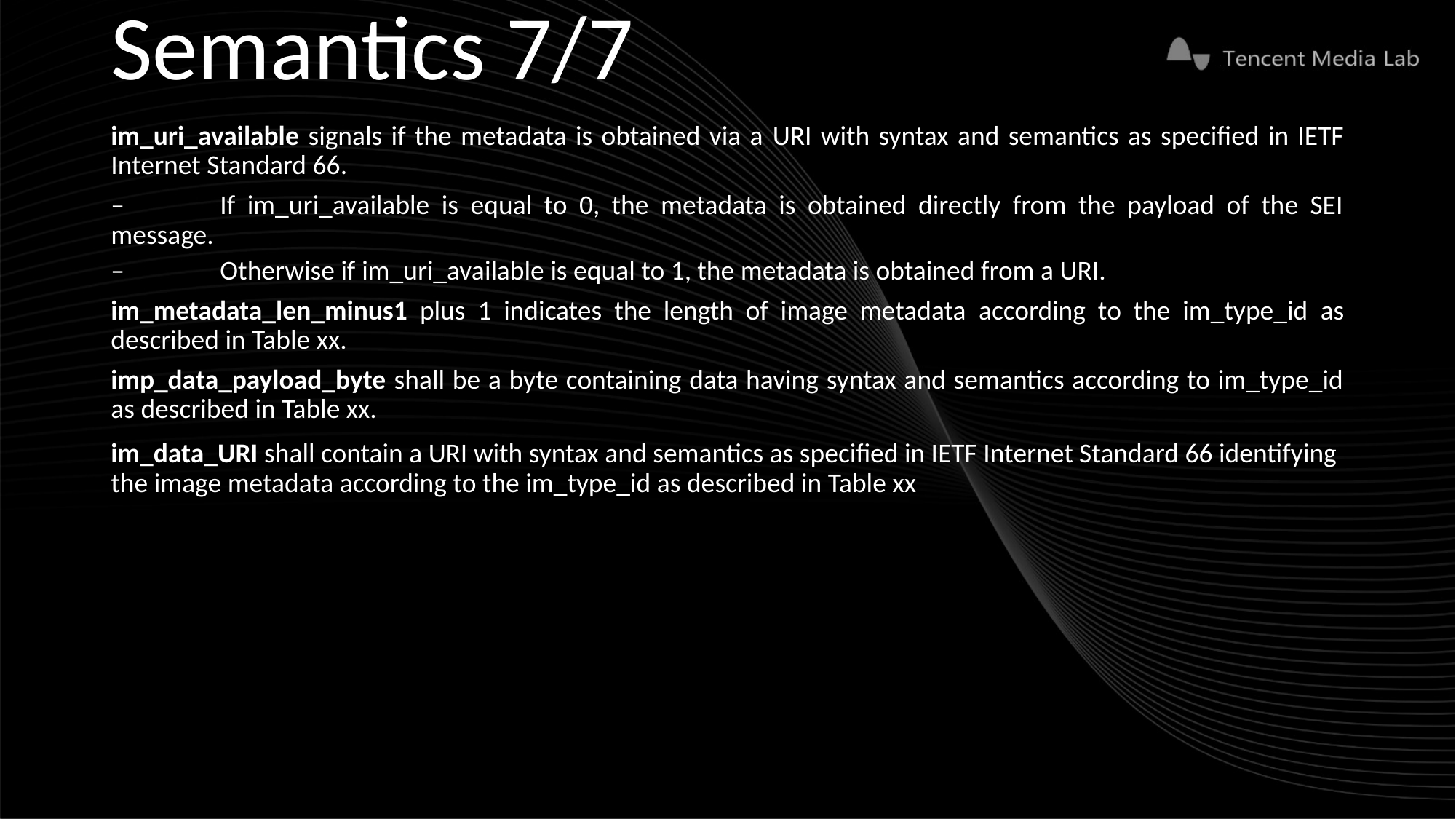

# Semantics 7/7
im_uri_available signals if the metadata is obtained via a URI with syntax and semantics as specified in IETF Internet Standard 66.
–	If im_uri_available is equal to 0, the metadata is obtained directly from the payload of the SEI message.
–	Otherwise if im_uri_available is equal to 1, the metadata is obtained from a URI.
im_metadata_len_minus1 plus 1 indicates the length of image metadata according to the im_type_id as described in Table xx.
imp_data_payload_byte shall be a byte containing data having syntax and semantics according to im_type_id as described in Table xx.
im_data_URI shall contain a URI with syntax and semantics as specified in IETF Internet Standard 66 identifying the image metadata according to the im_type_id as described in Table xx